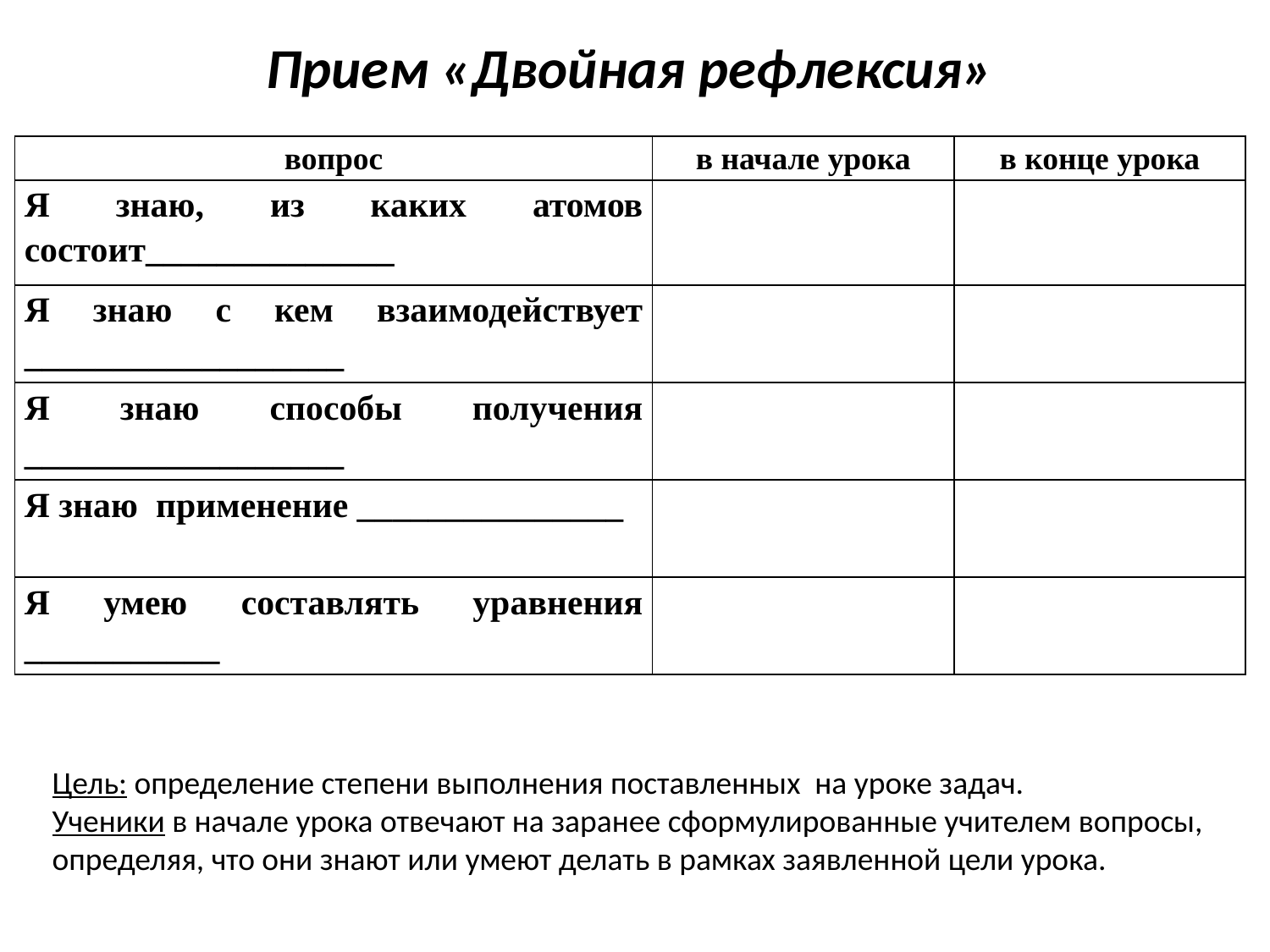

Прием «Двойная рефлексия»
| вопрос | в начале урока | в конце урока |
| --- | --- | --- |
| Я знаю, из каких атомов состоит\_\_\_\_\_\_\_\_\_\_\_\_\_\_ |  |  |
| Я знаю с кем взаимодействует \_\_\_\_\_\_\_\_\_\_\_\_\_\_\_\_\_\_ |  |  |
| Я знаю способы получения \_\_\_\_\_\_\_\_\_\_\_\_\_\_\_\_\_\_ |  |  |
| Я знаю применение \_\_\_\_\_\_\_\_\_\_\_\_\_\_\_ |  |  |
| Я умею составлять уравнения \_\_\_\_\_\_\_\_\_\_\_ |  |  |
Цель: определение степени выполнения поставленных  на уроке задач.
Ученики в начале урока отвечают на заранее сформулированные учителем вопросы, определяя, что они знают или умеют делать в рамках заявленной цели урока.